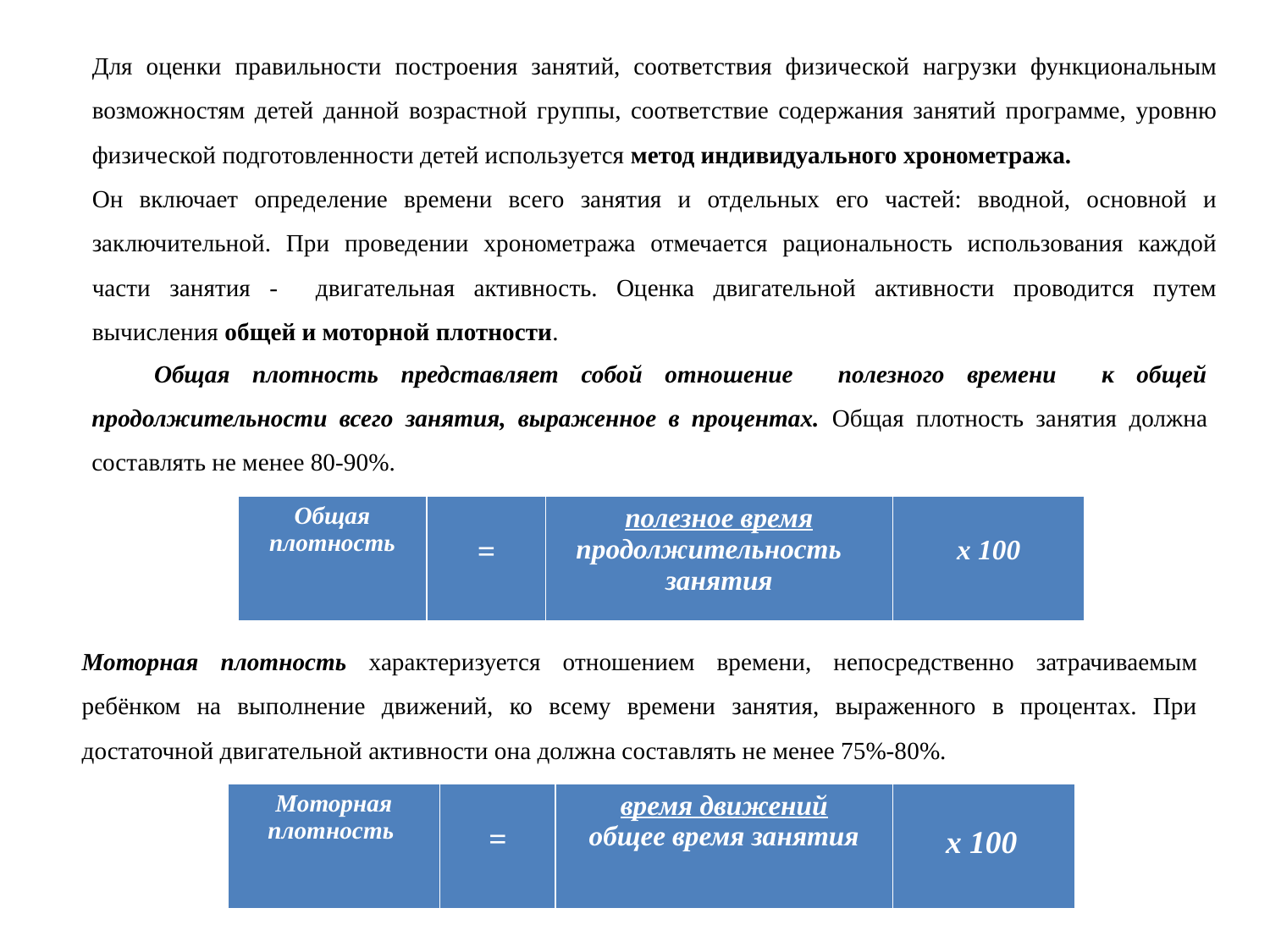

Для оценки правильности построения занятий, соответствия физической нагрузки функциональным возможностям детей данной возрастной группы, соответствие содержания занятий программе, уровню физической подготовленности детей используется метод индивидуального хронометража.
Он включает определение времени всего занятия и отдельных его частей: вводной, основной и заключительной. При проведении хронометража отмечается рациональность использования каждой части занятия -  двигательная активность. Оценка двигательной активности проводится путем вычисления общей и моторной плотности.

Общая плотность представляет собой отношение  полезного времени  к общей продолжительности всего занятия, выраженное в процентах. Общая плотность занятия должна составлять не менее 80-90%.

| Общая плотность | = | полезное время продолжительность занятия | х 100 |
| --- | --- | --- | --- |
Моторная плотность характеризуется отношением времени, непосредственно затрачиваемым ребёнком на выполнение движений, ко всему времени занятия, выраженного в процентах. При достаточной двигательной активности она должна составлять не менее 75%-80%.
| Моторная плотность | = | время движений общее время занятия | х 100 |
| --- | --- | --- | --- |